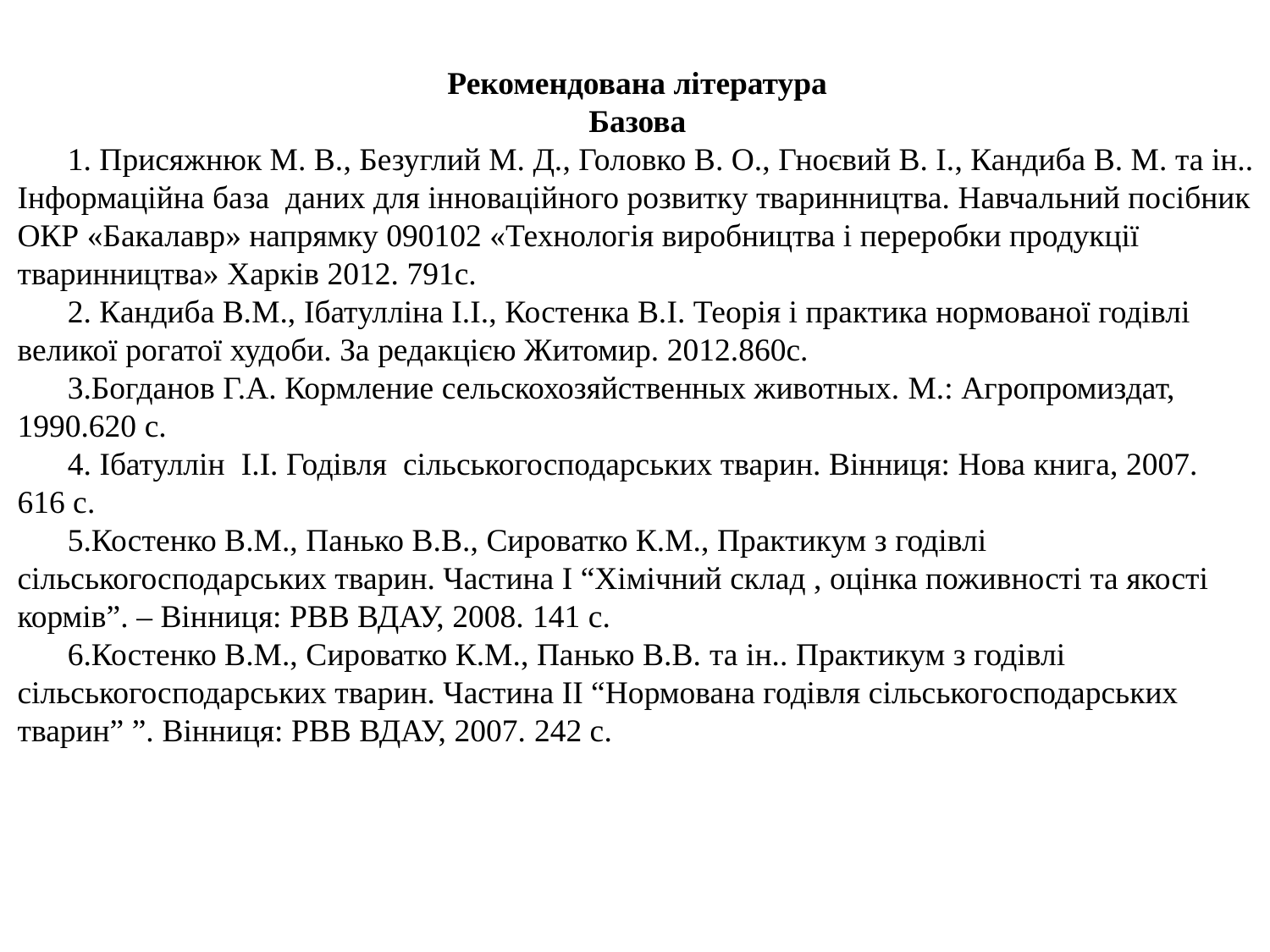

Рекомендована література
Базова
1. Присяжнюк М. В., Безуглий М. Д., Головко В. О., Гноєвий В. І., Кандиба В. М. та ін.. Інформаційна база  даних для інноваційного розвитку тваринництва. Навчальний посібник ОКР «Бакалавр» напрямку 090102 «Технологія виробництва і переробки продукції тваринництва» Харків 2012. 791с.
2. Кандиба В.М., Ібатулліна І.І., Костенка В.І. Теорія і практика нормованої годівлі великої рогатої худоби. За редакцією Житомир. 2012.860с.
3.Богданов Г.А. Кормление сельскохозяйственных животных. М.: Агропромиздат, 1990.620 с.
4. Ібатуллін  І.І. Годівля  сільськогосподарських тварин. Вінниця: Нова книга, 2007.  616 с.
5.Костенко В.М., Панько В.В., Сироватко К.М., Практикум з годівлі сільськогосподарських тварин. Частина І “Хімічний склад , оцінка поживності та якості кормів”. – Вінниця: РВВ ВДАУ, 2008. 141 с.
6.Костенко В.М., Сироватко К.М., Панько В.В. та ін.. Практикум з годівлі сільськогосподарських тварин. Частина ІІ “Нормована годівля сільськогосподарських тварин” ”. Вінниця: РВВ ВДАУ, 2007. 242 с.